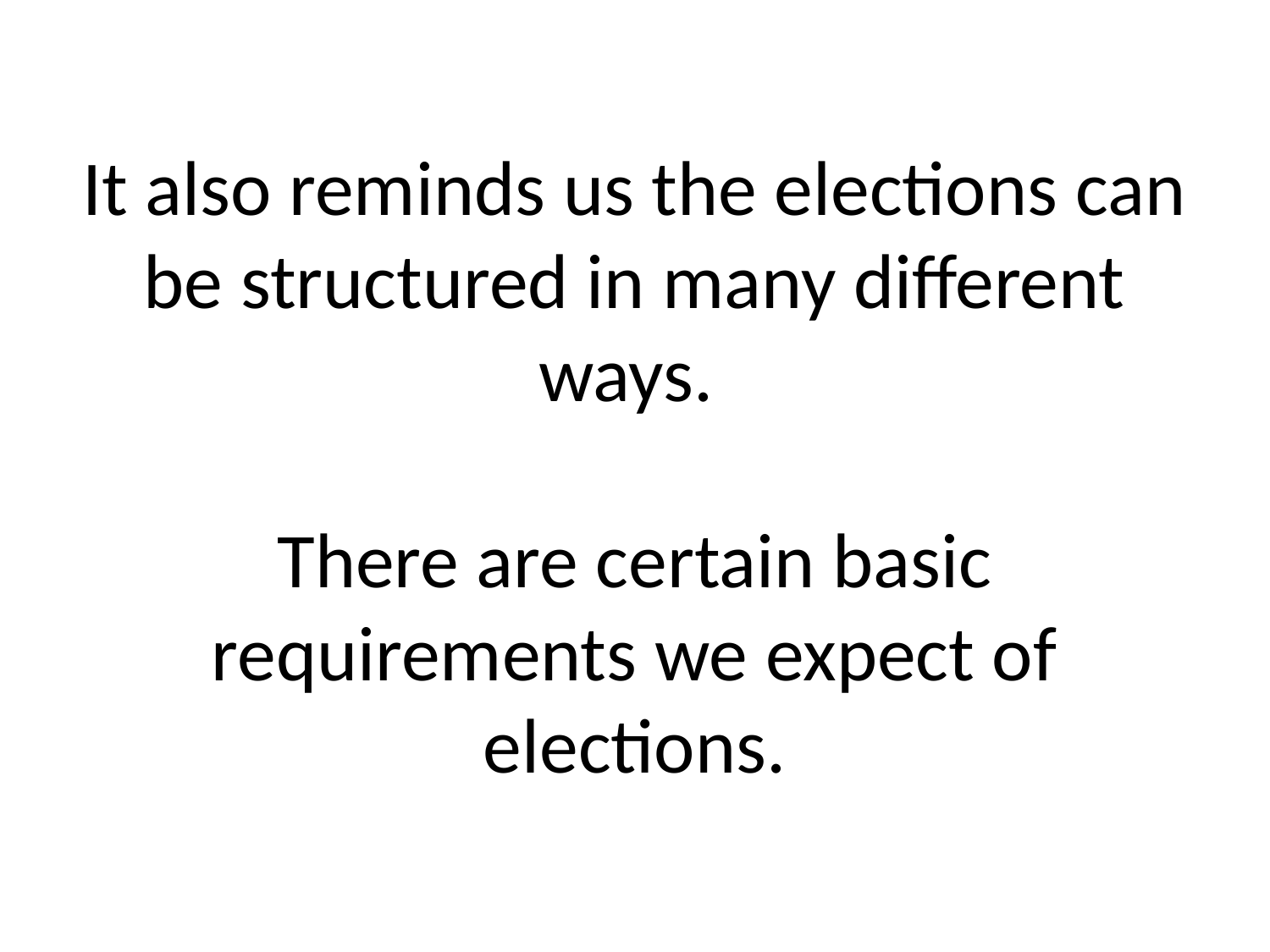

# It also reminds us the elections can be structured in many different ways. There are certain basic requirements we expect of elections.